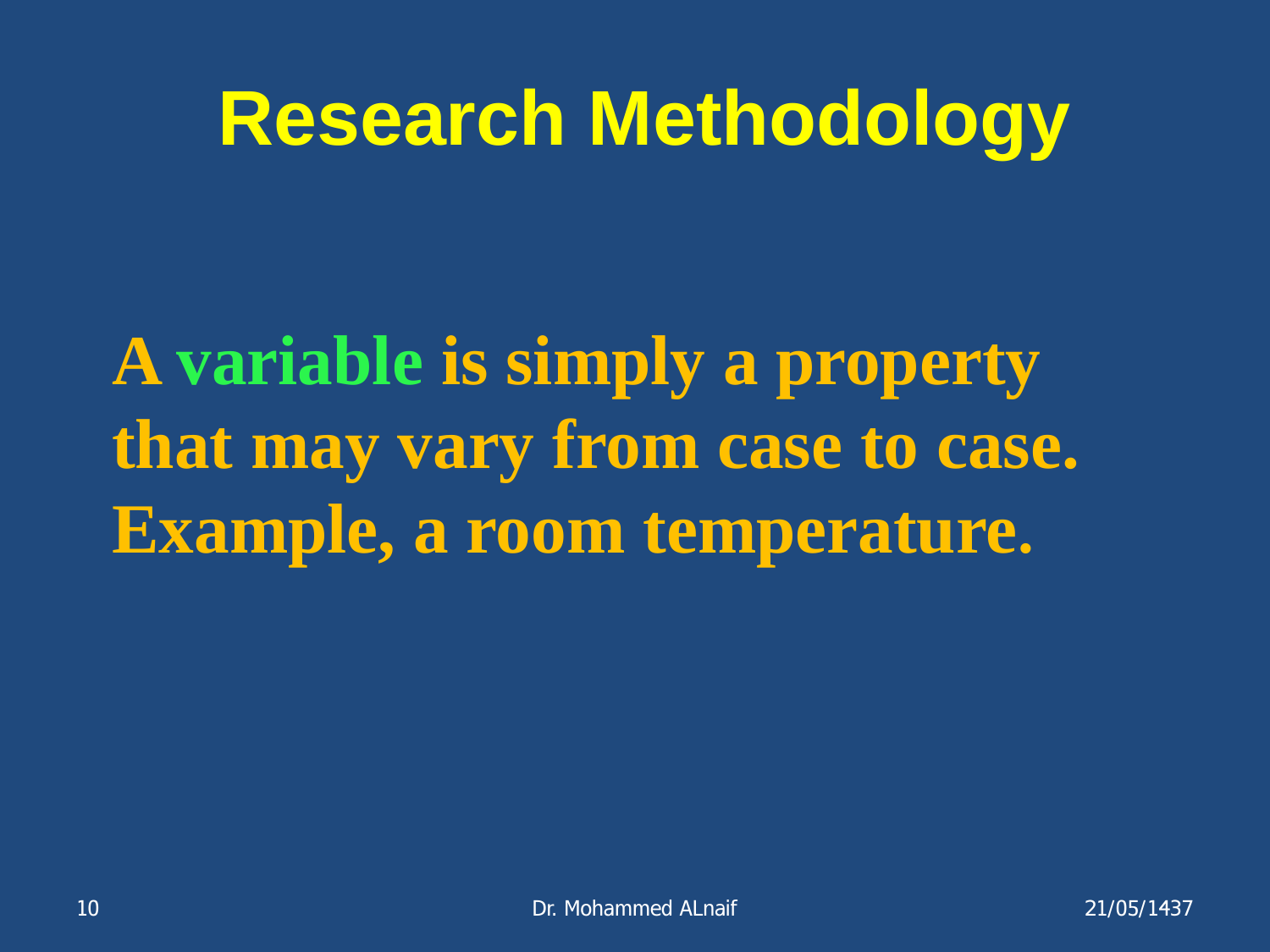

# Research Methodology
A variable is simply a property that may vary from case to case. Example, a room temperature.
10
Dr. Mohammed ALnaif
21/05/1437